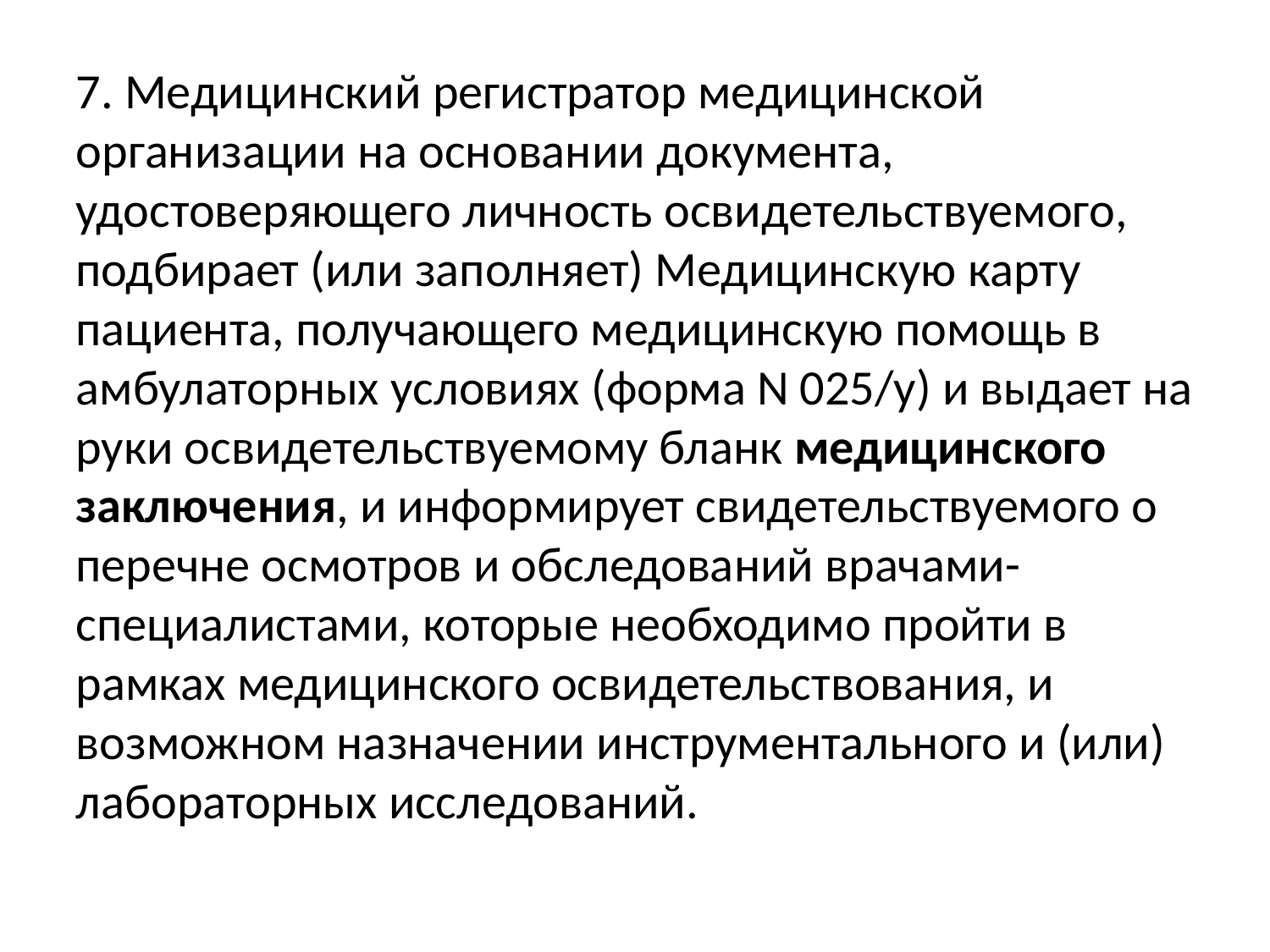

7. Медицинский регистратор медицинской организации на основании документа, удостоверяющего личность освидетельствуемого, подбирает (или заполняет) Медицинскую карту пациента, получающего медицинскую помощь в амбулаторных условиях (форма N 025/у) и выдает на руки освидетельствуемому бланк медицинского заключения, и информирует свидетельствуемого о перечне осмотров и обследований врачами-специалистами, которые необходимо пройти в рамках медицинского освидетельствования, и возможном назначении инструментального и (или) лабораторных исследований.